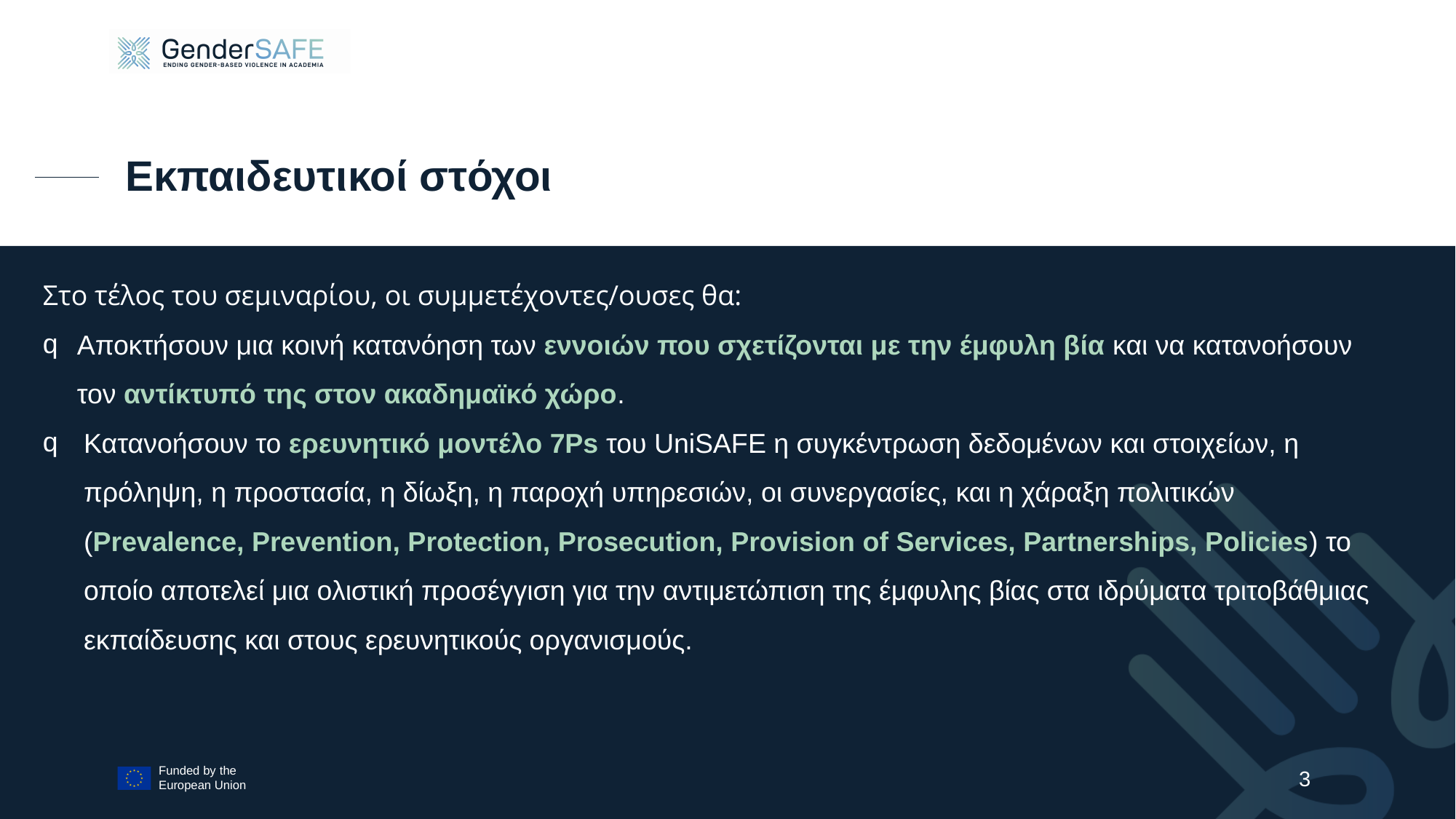

Εκπαιδευτικοί στόχοι

Στο τέλος του σεμιναρίου, οι συμμετέχοντες/ουσες θα:
Αποκτήσουν μια κοινή κατανόηση των εννοιών που σχετίζονται με την έμφυλη βία και να κατανοήσουν τον αντίκτυπό της στον ακαδημαϊκό χώρο.
Κατανοήσουν το ερευνητικό μοντέλο 7Ps του UniSAFE η συγκέντρωση δεδομένων και στοιχείων, η πρόληψη, η προστασία, η δίωξη, η παροχή υπηρεσιών, οι συνεργασίες, και η χάραξη πολιτικών  (Prevalence, Prevention, Protection, Prosecution, Provision of Services, Partnerships, Policies) το οποίο αποτελεί μια ολιστική προσέγγιση για την αντιμετώπιση της έμφυλης βίας στα ιδρύματα τριτοβάθμιας εκπαίδευσης και στους ερευνητικούς οργανισμούς.